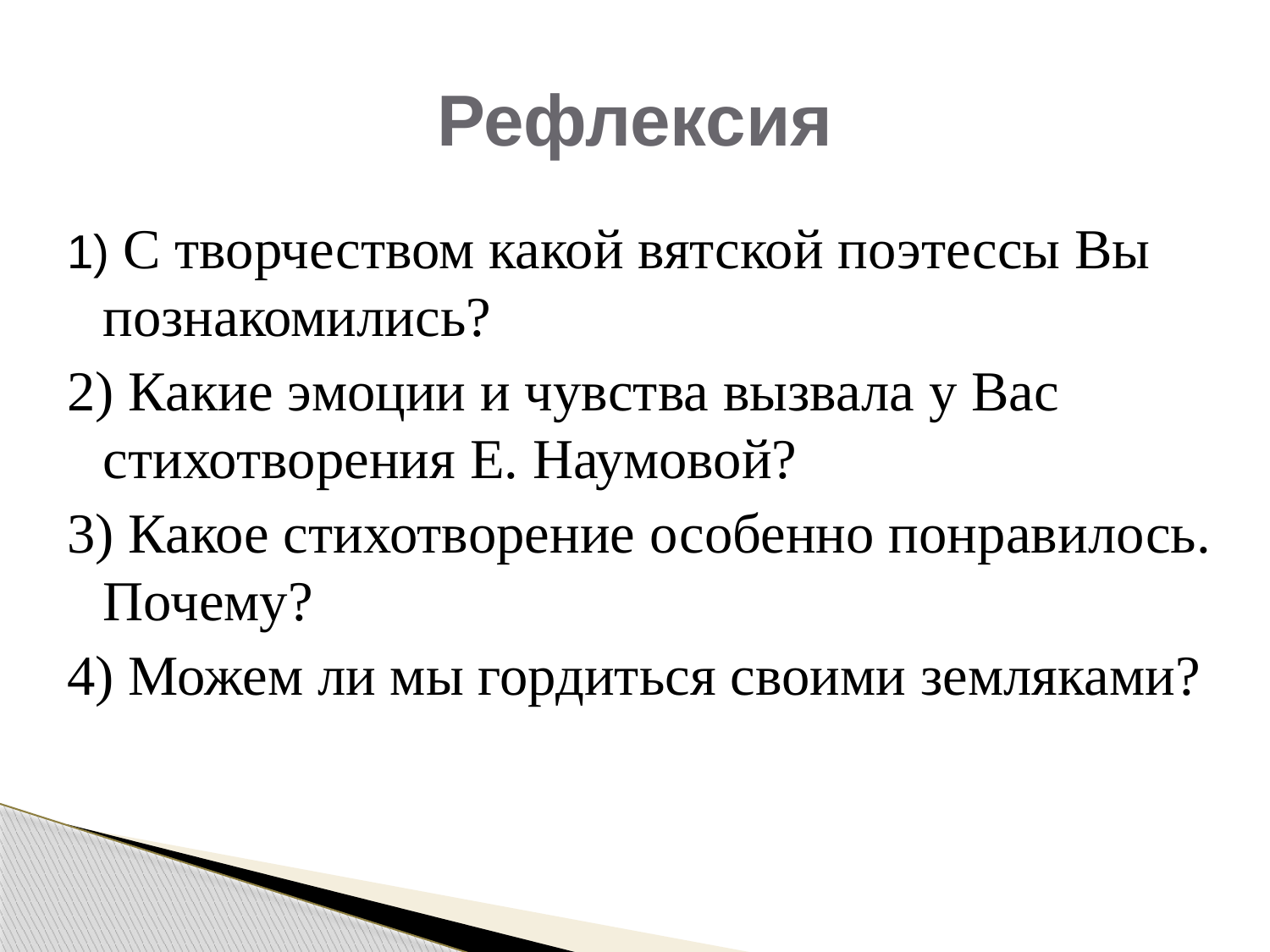

# Рефлексия
1) С творчеством какой вятской поэтессы Вы познакомились?
2) Какие эмоции и чувства вызвала у Вас стихотворения Е. Наумовой?
3) Какое стихотворение особенно понравилось. Почему?
4) Можем ли мы гордиться своими земляками?